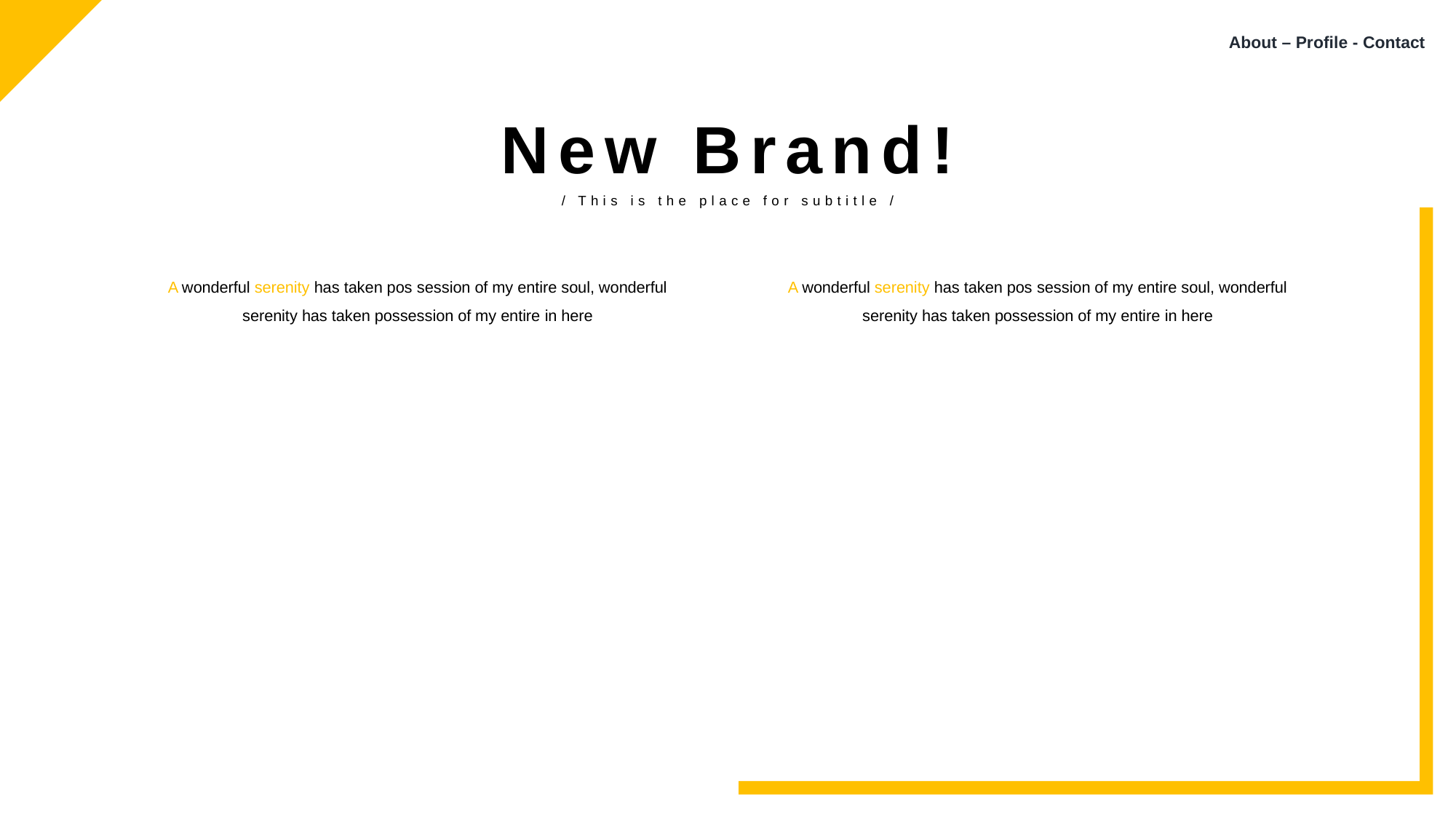

About – Profile - Contact
New Brand!
/ This is the place for subtitle /

A wonderful serenity has taken pos session of my entire soul, wonderful serenity has taken possession of my entire in here
A wonderful serenity has taken pos session of my entire soul, wonderful serenity has taken possession of my entire in here